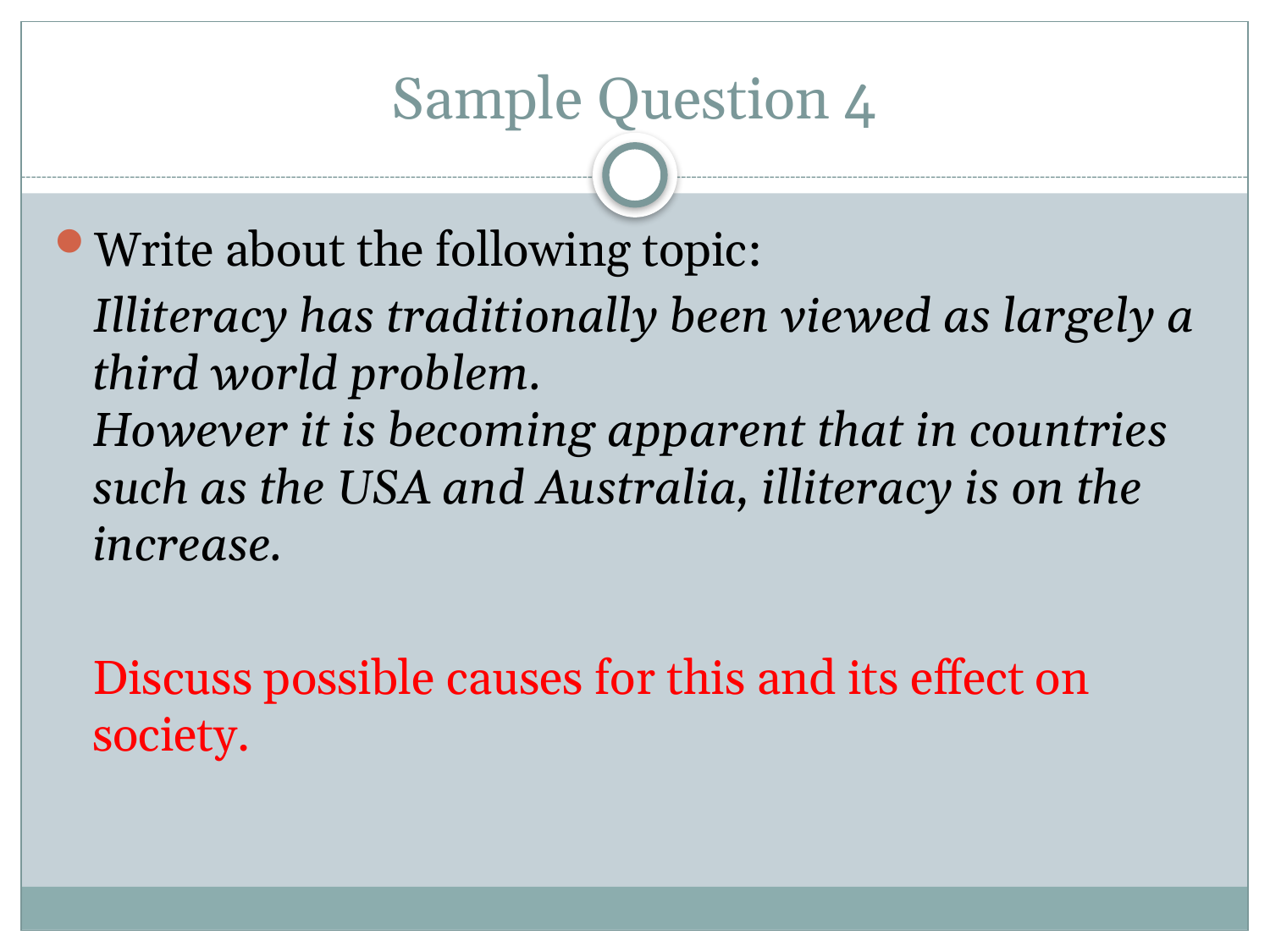

# Sample Question 4
Write about the following topic:
	Illiteracy has traditionally been viewed as largely a third world problem.
However it is becoming apparent that in countries such as the USA and Australia, illiteracy is on the increase.

	Discuss possible causes for this and its effect on society.